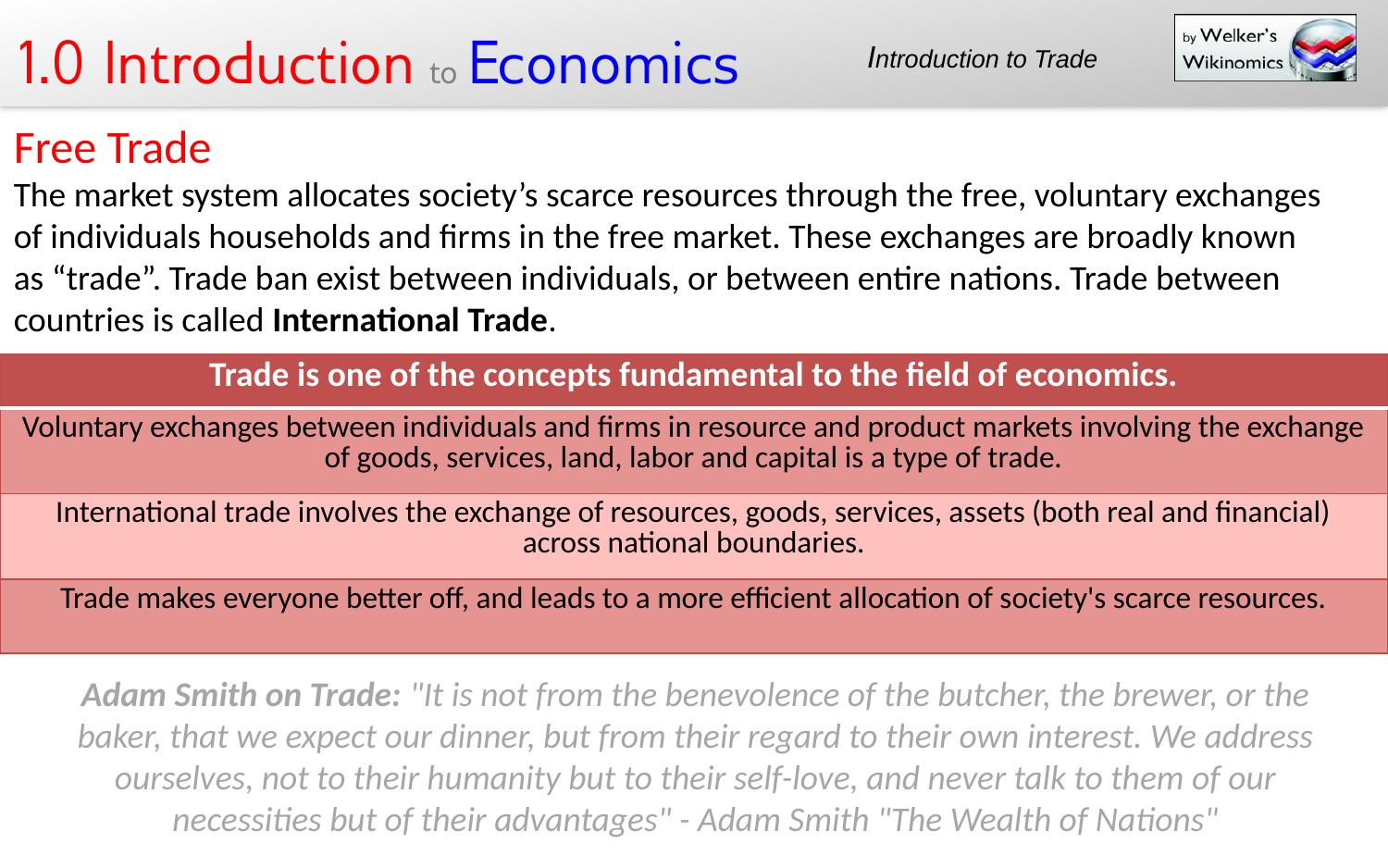

Introduction to Trade
Free Trade
The market system allocates society’s scarce resources through the free, voluntary exchanges of individuals households and firms in the free market. These exchanges are broadly known as “trade”. Trade ban exist between individuals, or between entire nations. Trade between countries is called International Trade.

| Trade is one of the concepts fundamental to the field of economics. |
| --- |
| Voluntary exchanges between individuals and firms in resource and product markets involving the exchange of goods, services, land, labor and capital is a type of trade. |
| International trade involves the exchange of resources, goods, services, assets (both real and financial) across national boundaries. |
| Trade makes everyone better off, and leads to a more efficient allocation of society's scarce resources. |
Adam Smith on Trade: "It is not from the benevolence of the butcher, the brewer, or the baker, that we expect our dinner, but from their regard to their own interest. We address ourselves, not to their humanity but to their self-love, and never talk to them of our necessities but of their advantages" - Adam Smith "The Wealth of Nations"